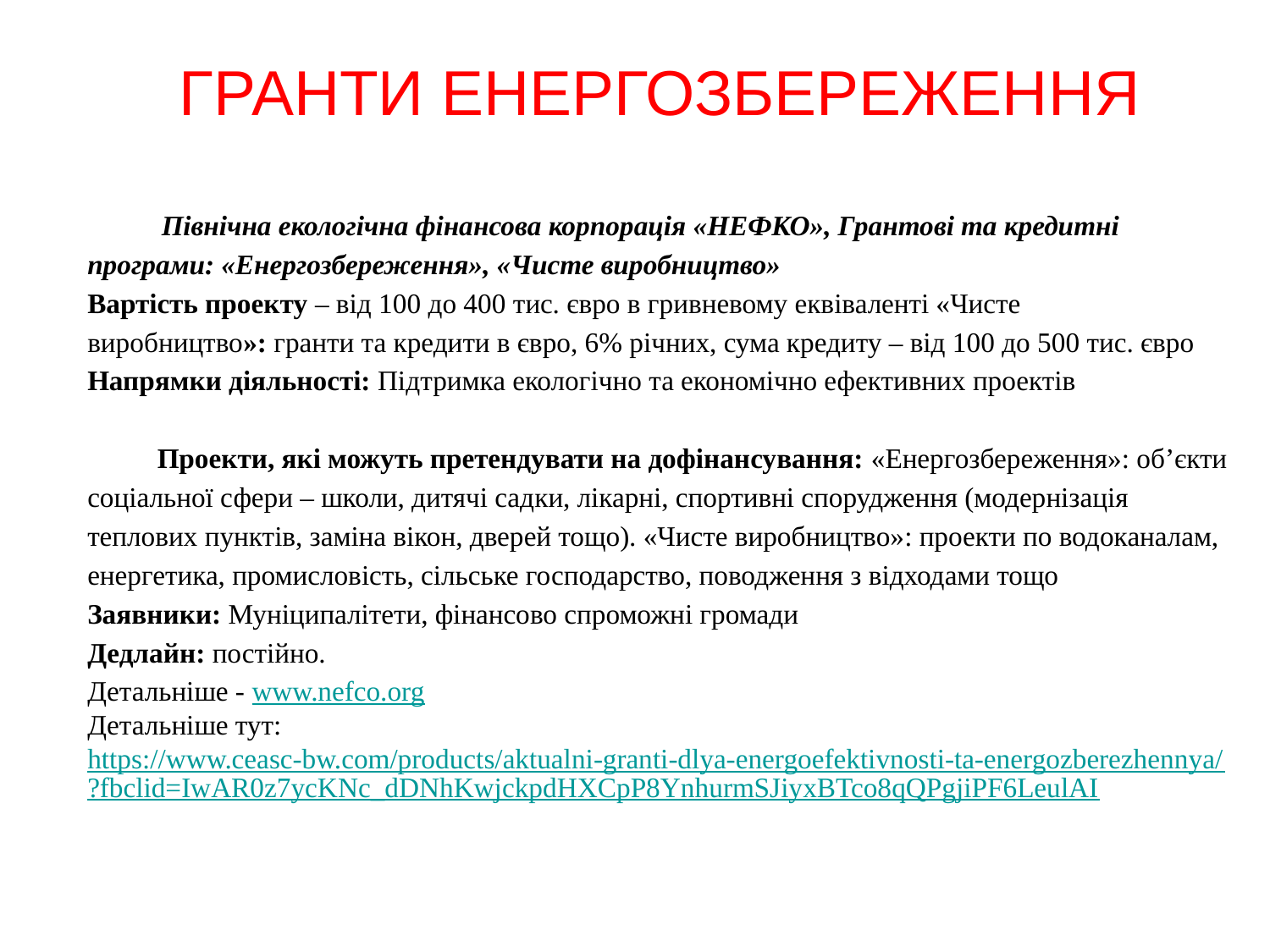

# ГРАНТИ ЕНЕРГОЗБЕРЕЖЕННЯ
          Північна екологічна фінансова корпорація «НЕФКО», Грантові та кредитні програми: «Енергозбереження», «Чисте виробництво»
Вартість проекту – від 100 до 400 тис. євро в гривневому еквіваленті «Чисте виробництво»: гранти та кредити в євро, 6% річних, сума кредиту – від 100 до 500 тис. євро
Напрямки діяльності: Підтримка екологічно та економічно ефективних проектів

          Проекти, які можуть претендувати на дофінансування: «Енергозбереження»: об’єкти соціальної сфери – школи, дитячі садки, лікарні, спортивні спорудження (модернізація теплових пунктів, заміна вікон, дверей тощо). «Чисте виробництво»: проекти по водоканалам, енергетика, промисловість, сільське господарство, поводження з відходами тощо
Заявники: Муніципалітети, фінансово спроможні громади
Дедлайн: постійно.
Детальніше - www.nefco.org
Детальніше тут: https://www.ceasc-bw.com/products/aktualni-granti-dlya-energoefektivnosti-ta-energozberezhennya/?fbclid=IwAR0z7ycKNc_dDNhKwjckpdHXCpP8YnhurmSJiyxBTco8qQPgjiPF6LeulAI